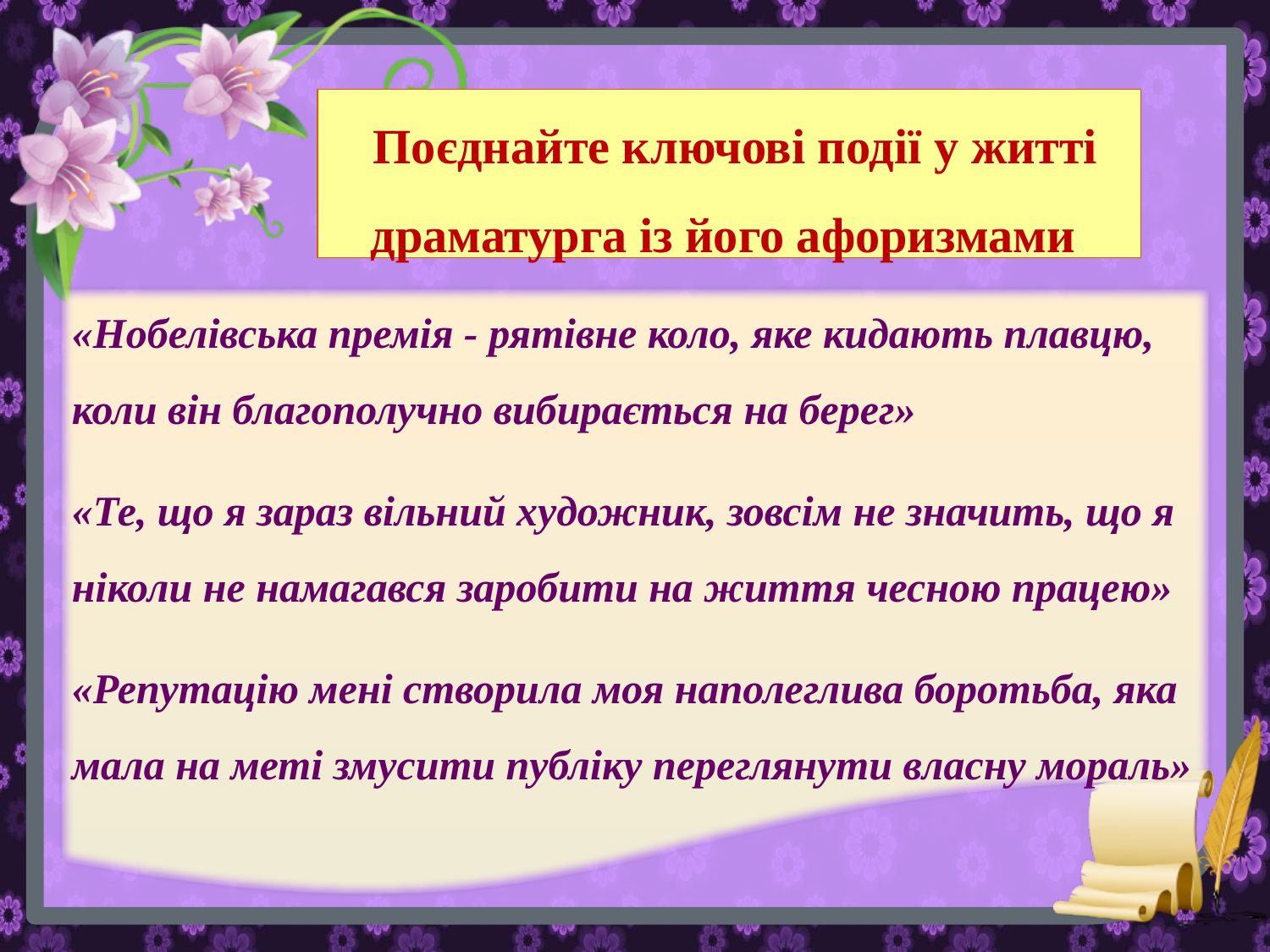

# Поєднайте ключові події у житті драматурга із його афоризмами
«Нобелівська премія - рятівне коло, яке кидають плавцю, коли він благополучно вибирається на берег»

«Те, що я зараз вільний художник, зовсім не значить, що я ніколи не намагався заробити на життя чесною працею»

«Репутацію мені створила моя наполеглива боротьба, яка мала на меті змусити публіку переглянути власну мораль»